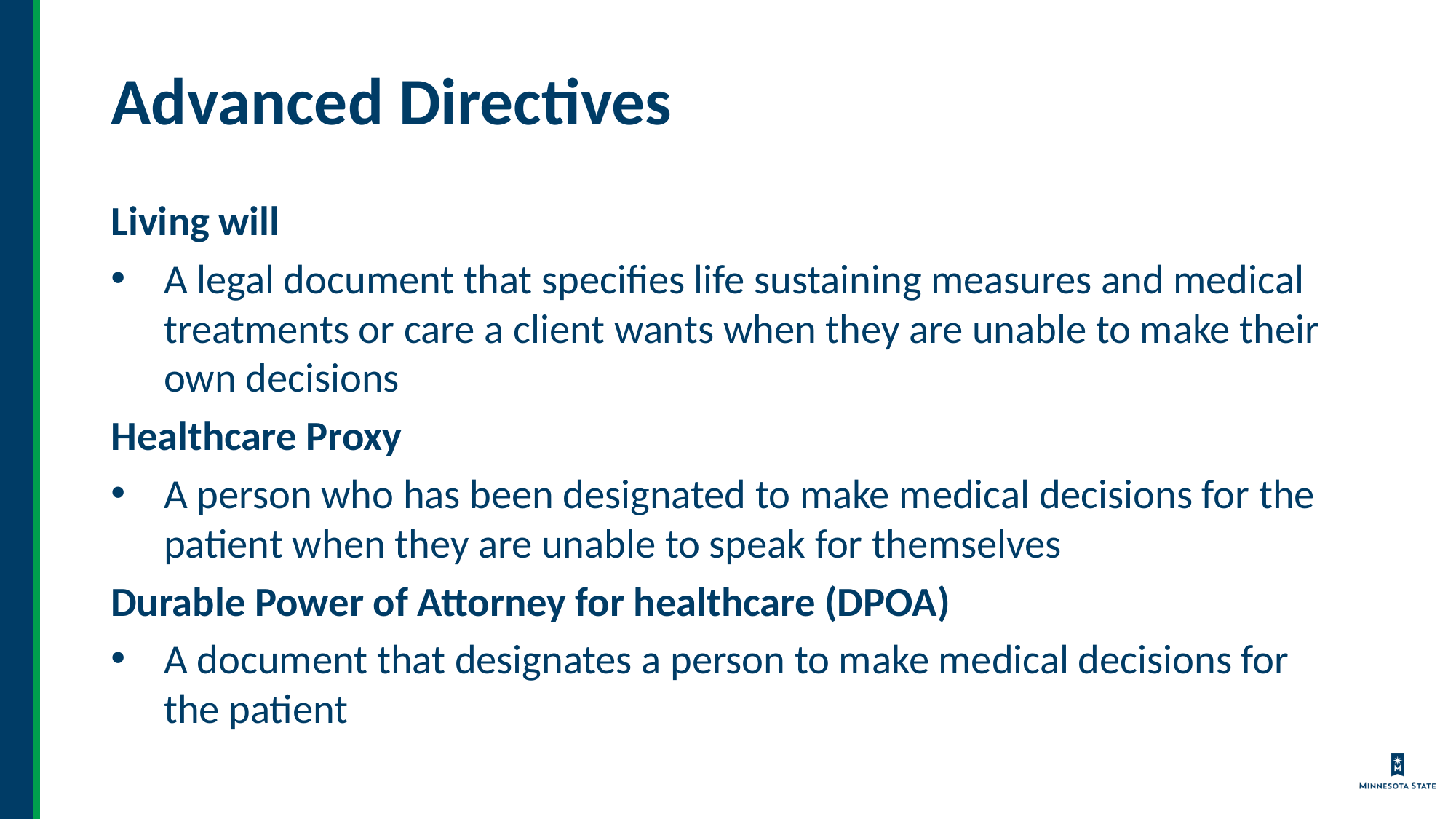

# Advanced Directives
Living will
A legal document that specifies life sustaining measures and medical treatments or care a client wants when they are unable to make their own decisions
Healthcare Proxy
A person who has been designated to make medical decisions for the patient when they are unable to speak for themselves
Durable Power of Attorney for healthcare (DPOA)
A document that designates a person to make medical decisions for the patient